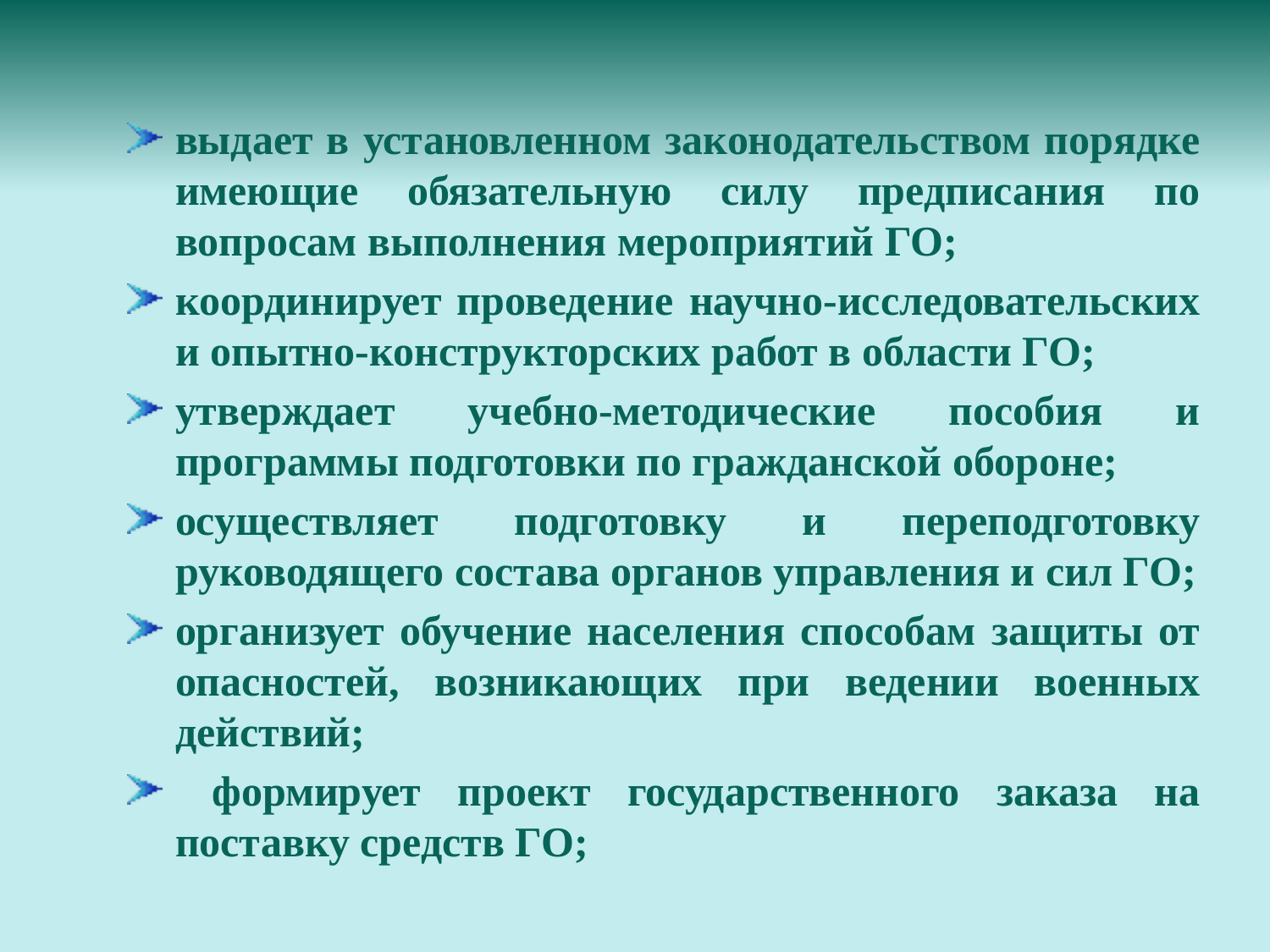

выдает в установленном законодательством порядке имеющие обязательную силу предписания по вопросам выполнения мероприятий ГО;
координирует проведение научно-исследовательских и опытно-конструкторских работ в области ГО;
утверждает учебно-методические пособия и программы подготовки по гражданской обороне;
осуществляет подготовку и переподготовку руководящего состава органов управления и сил ГО;
организует обучение населения способам защиты от опасностей, возникающих при ведении военных действий;
 формирует проект государственного заказа на поставку средств ГО;